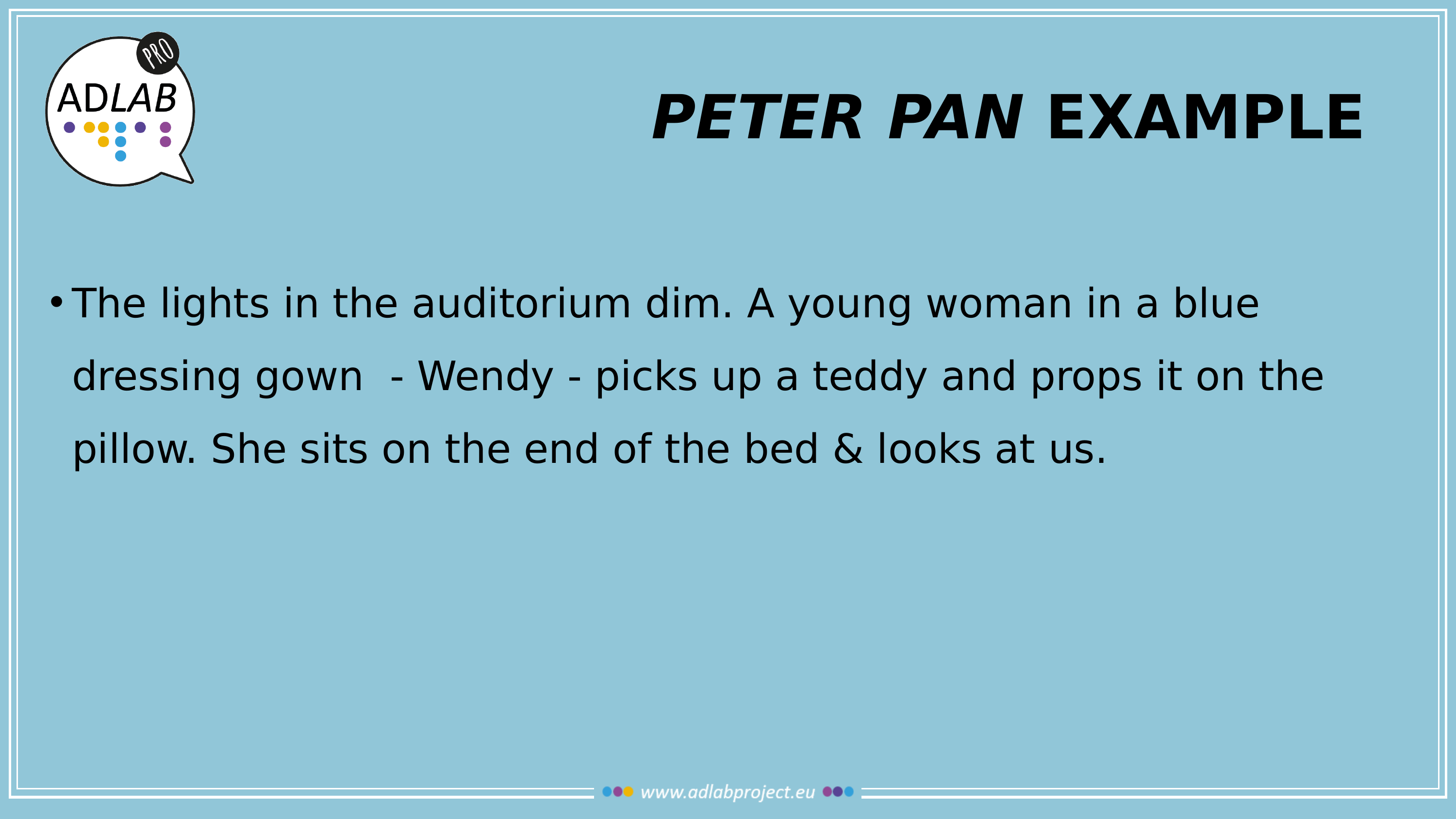

# Peter pan Example
The lights in the auditorium dim. A young woman in a blue dressing gown  - Wendy - picks up a teddy and props it on the pillow. She sits on the end of the bed & looks at us.